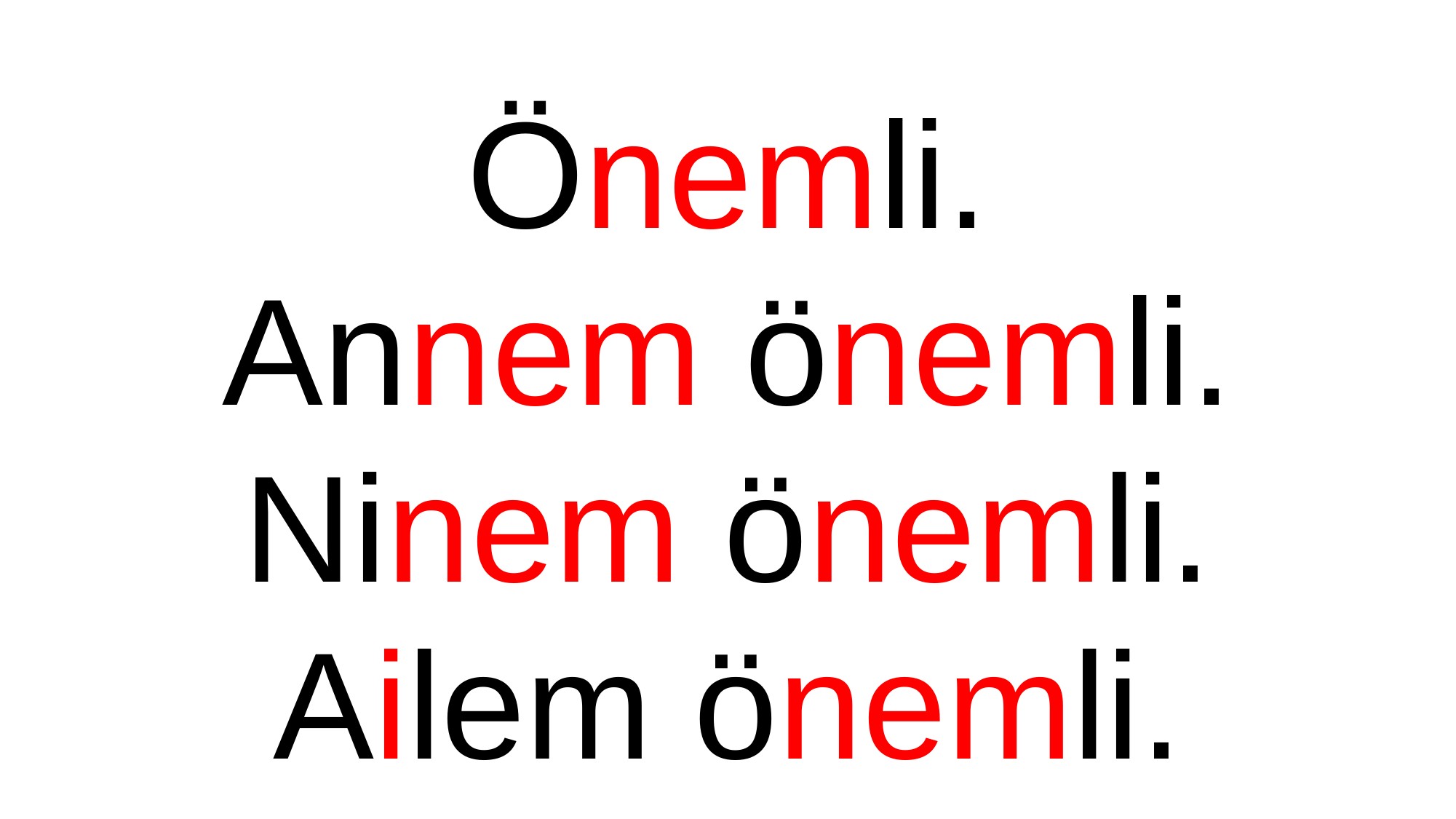

#
Önemli.
Annem önemli.
Ninem önemli.
Ailem önemli.